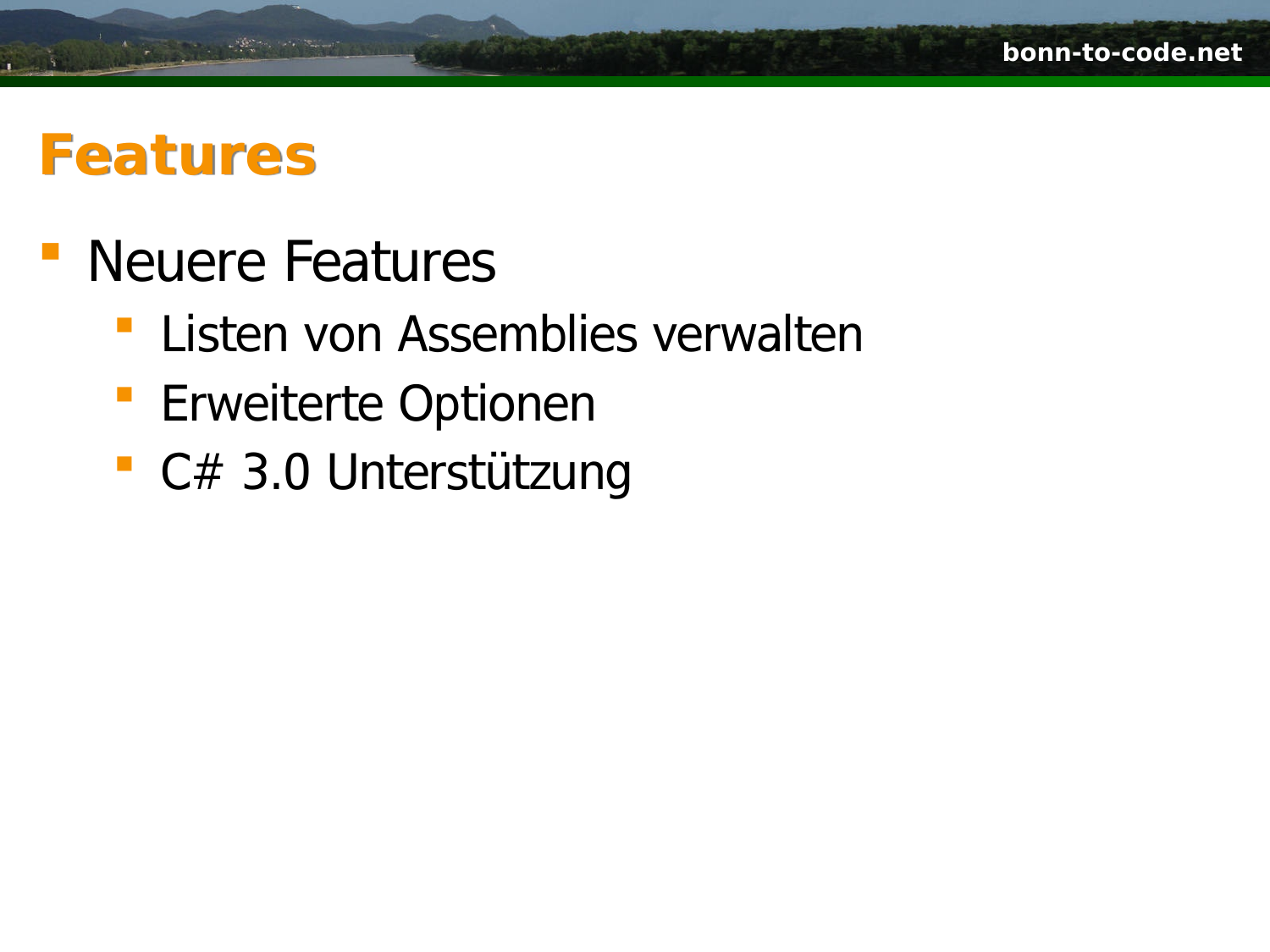

Features
Neuere Features
Listen von Assemblies verwalten
Erweiterte Optionen
C# 3.0 Unterstützung